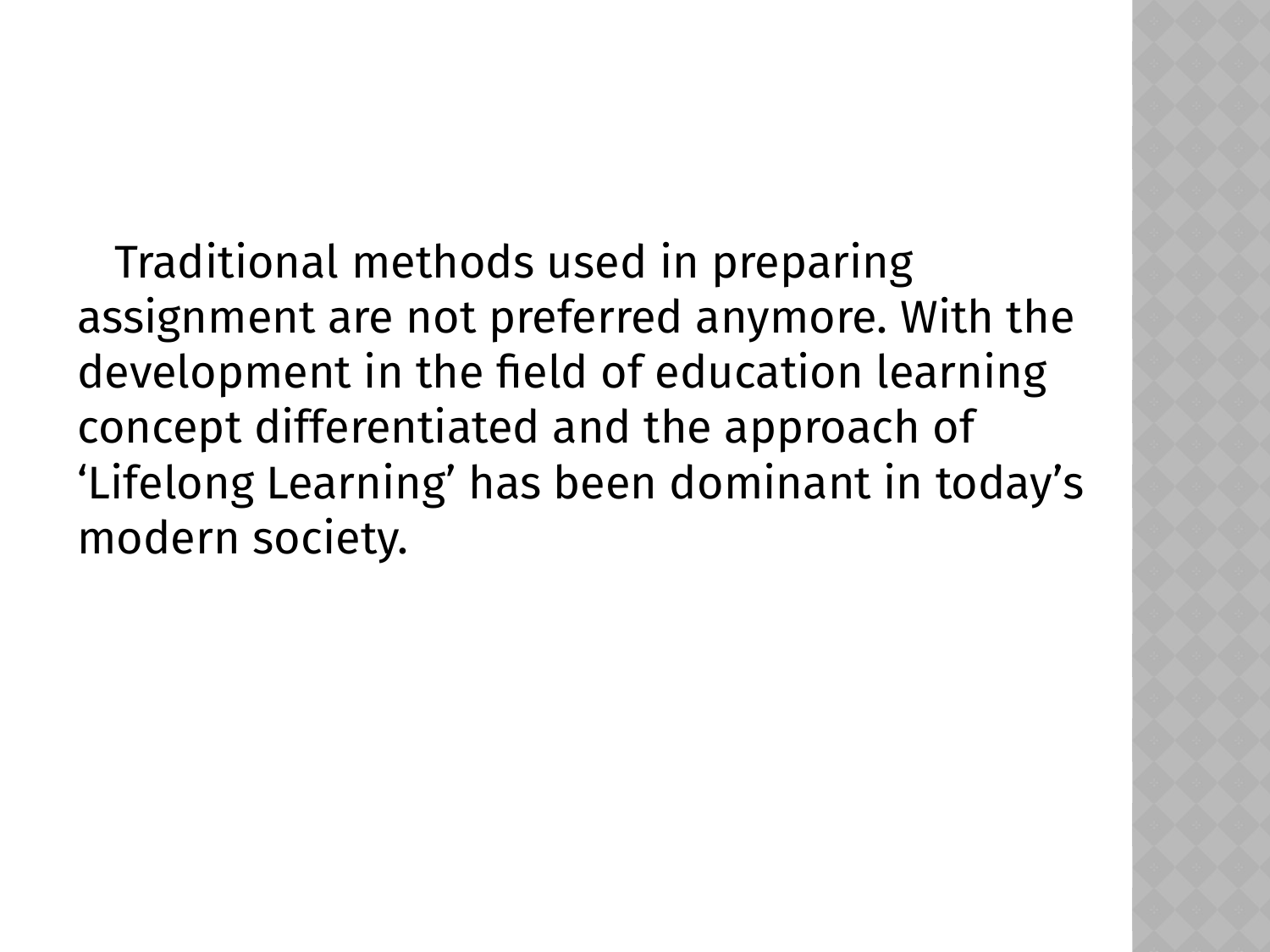

Traditional methods used in preparing assignment are not preferred anymore. With the development in the field of education learning concept differentiated and the approach of ‘Lifelong Learning’ has been dominant in today’s modern society.